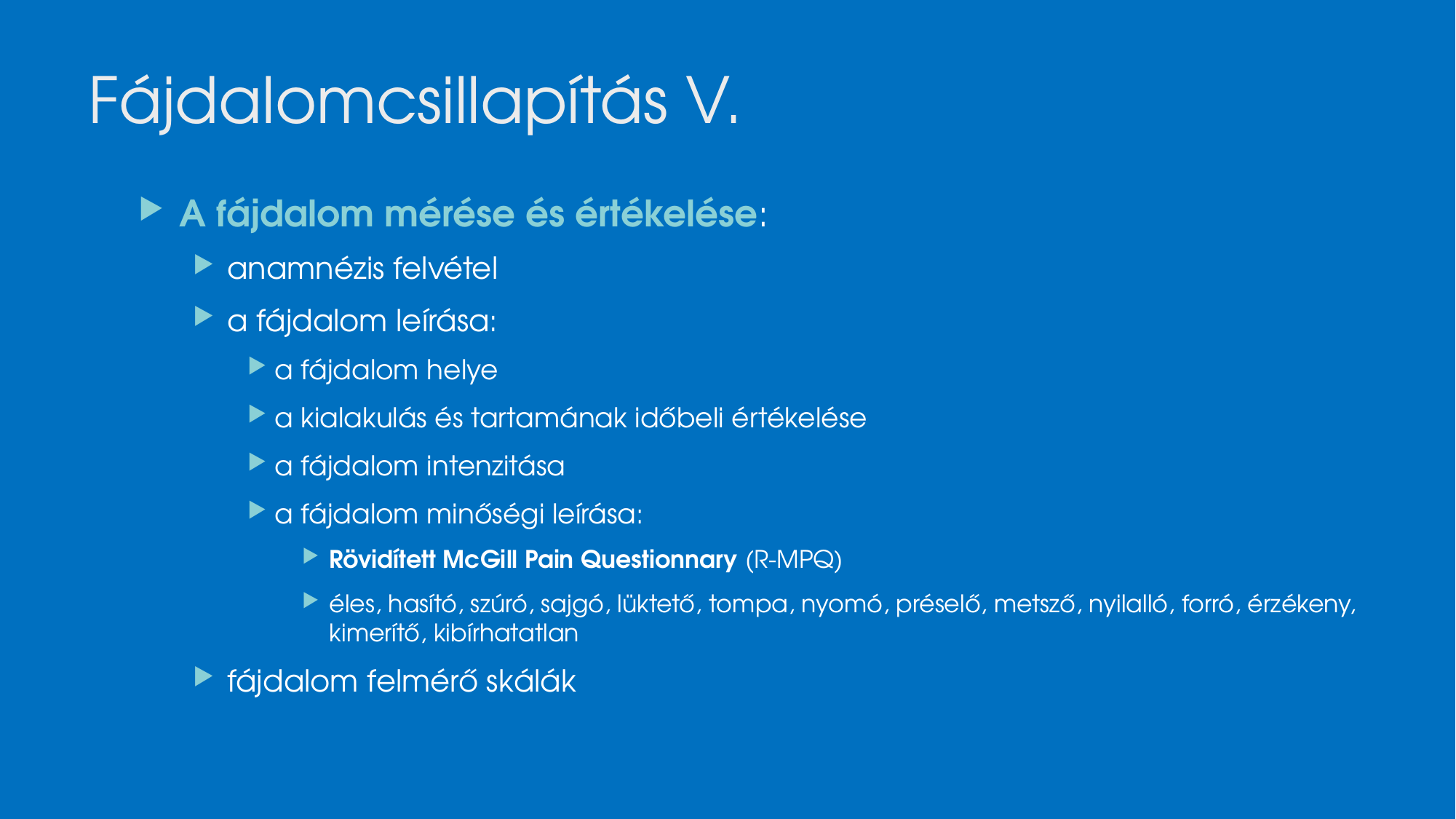

# Fájdalomcsillapítás V.
A fájdalom mérése és értékelése:
anamnézis felvétel
a fájdalom leírása:
a fájdalom helye
a kialakulás és tartamának időbeli értékelése
a fájdalom intenzitása
a fájdalom minőségi leírása:
Rövidített McGill Pain Questionnary (R-MPQ)
éles, hasító, szúró, sajgó, lüktető, tompa, nyomó, préselő, metsző, nyilalló, forró, érzékeny, kimerítő, kibírhatatlan
fájdalom felmérő skálák